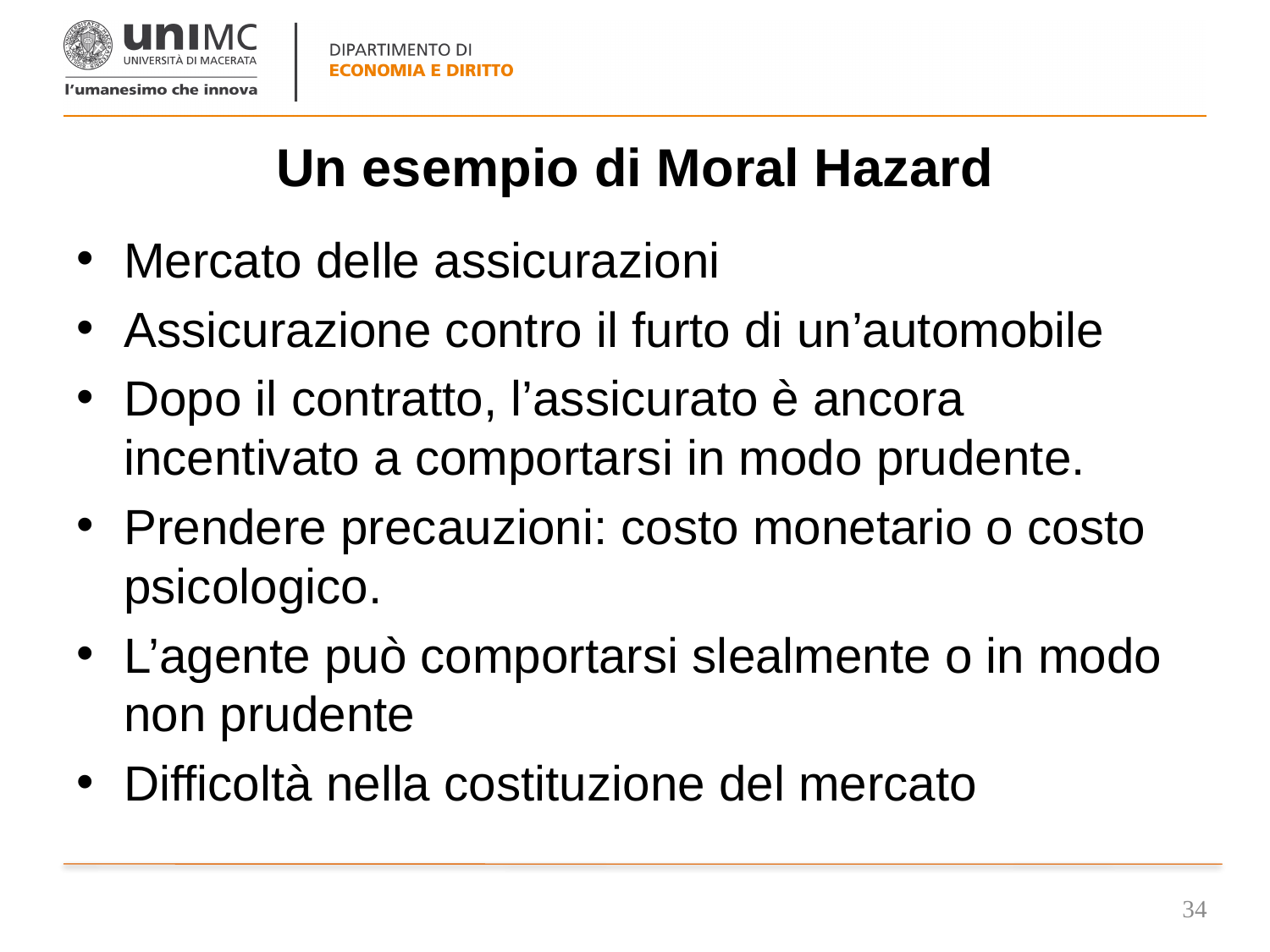

# Un esempio di Moral Hazard
Mercato delle assicurazioni
Assicurazione contro il furto di un’automobile
Dopo il contratto, l’assicurato è ancora incentivato a comportarsi in modo prudente.
Prendere precauzioni: costo monetario o costo psicologico.
L’agente può comportarsi slealmente o in modo non prudente
Difficoltà nella costituzione del mercato
34